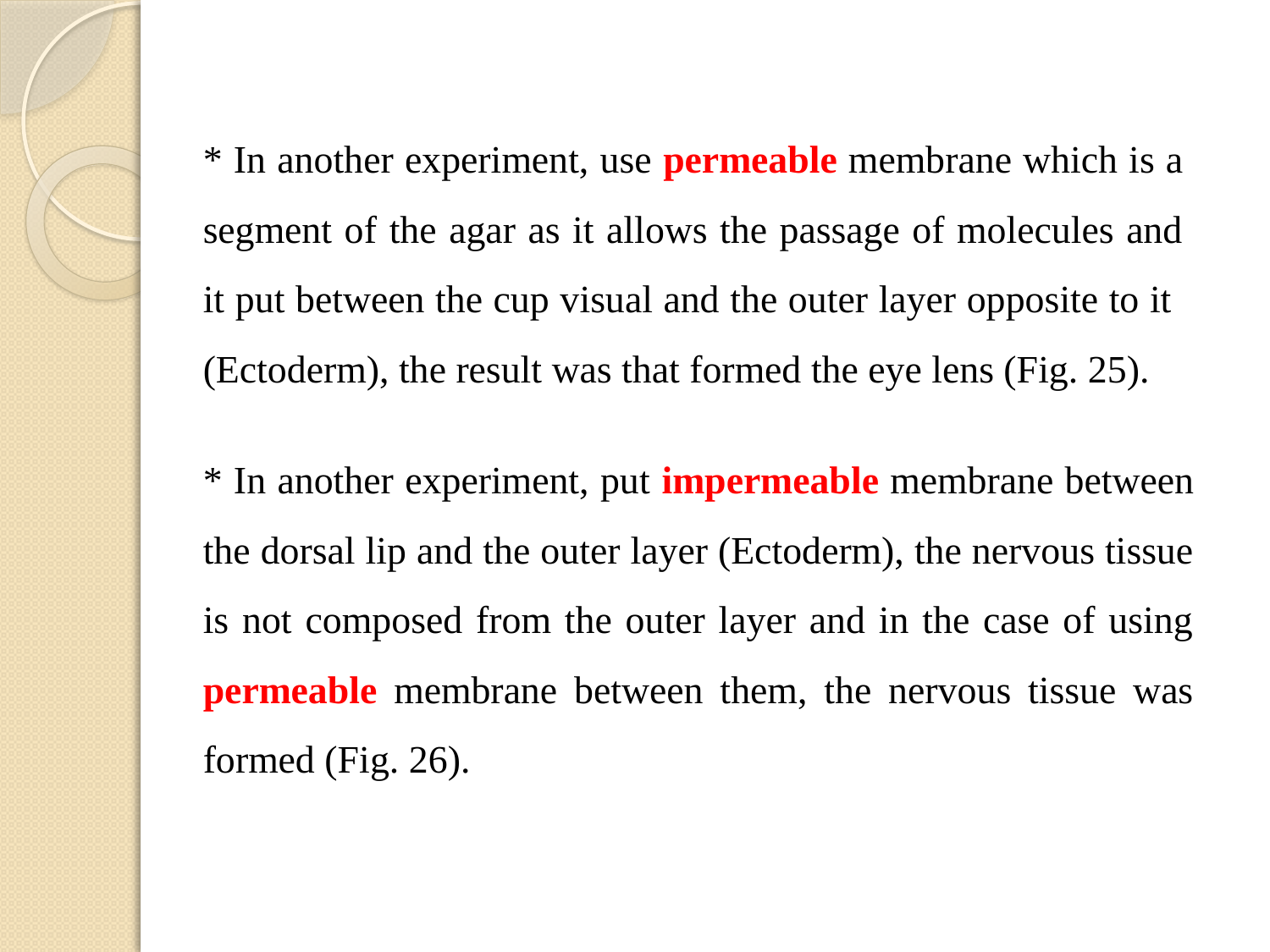

* In another experiment, use permeable membrane which is a segment of the agar as it allows the passage of molecules and it put between the cup visual and the outer layer opposite to it ​​(Ectoderm), the result was that formed the eye lens (Fig. 25).
* In another experiment, put impermeable membrane between the dorsal lip and the outer layer (Ectoderm), the nervous tissue is not composed from the outer layer and in the case of using permeable membrane between them, the nervous tissue was formed (Fig. 26).